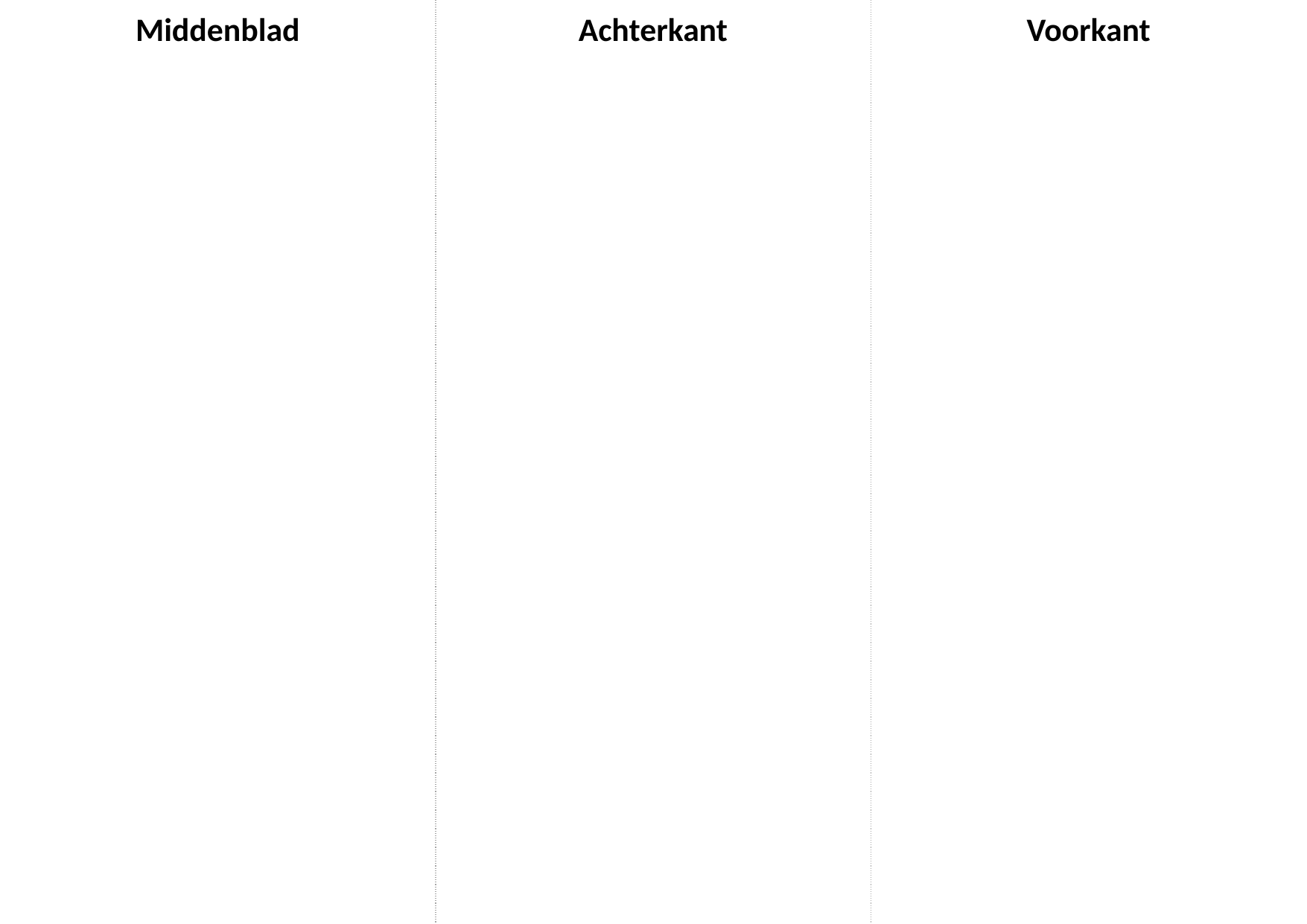

| Middenblad | Achterkant | Voorkant |
| --- | --- | --- |